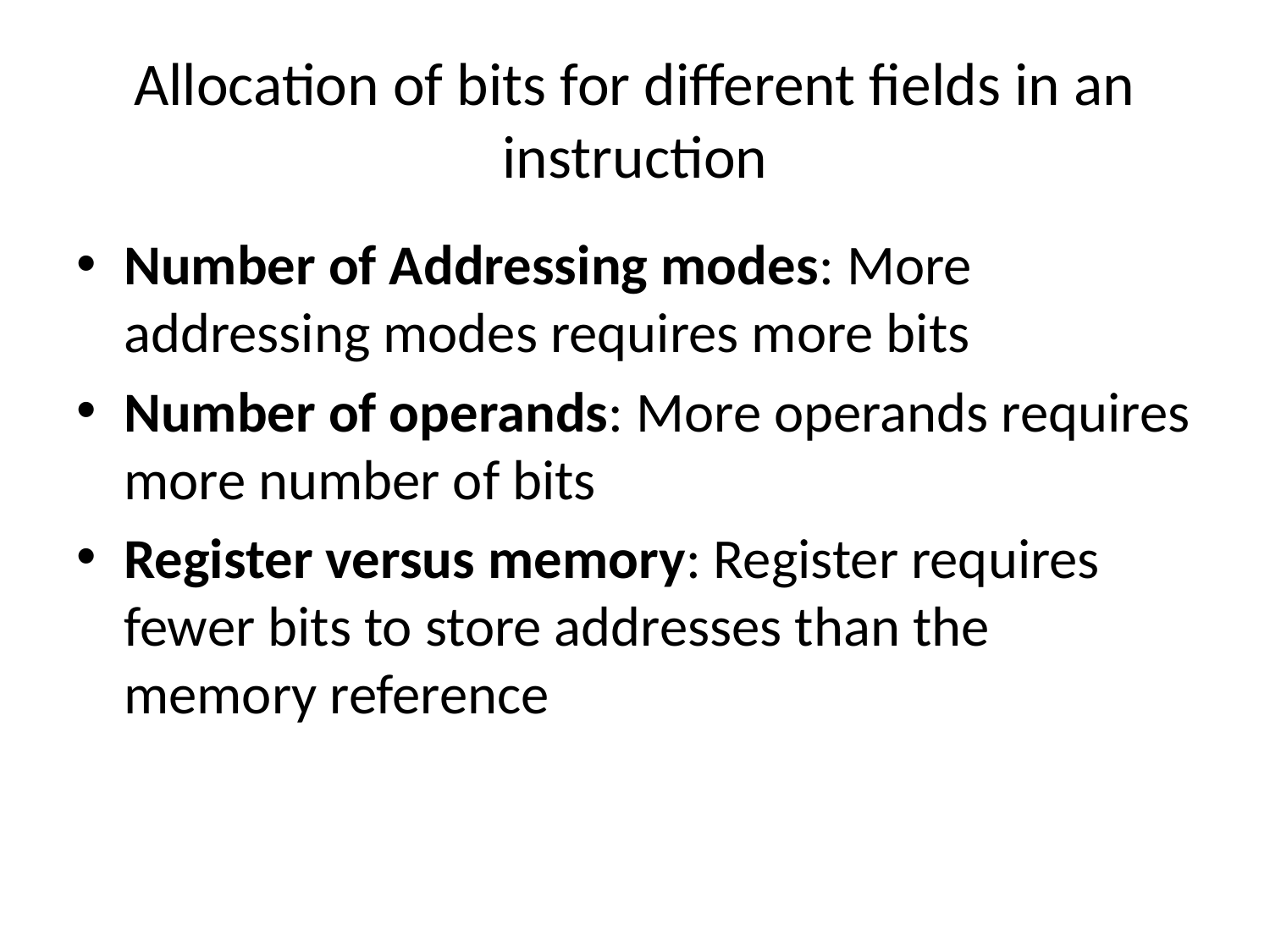

# Allocation of bits for different fields in an instruction
Number of Addressing modes: More addressing modes requires more bits
Number of operands: More operands requires more number of bits
Register versus memory: Register requires fewer bits to store addresses than the memory reference